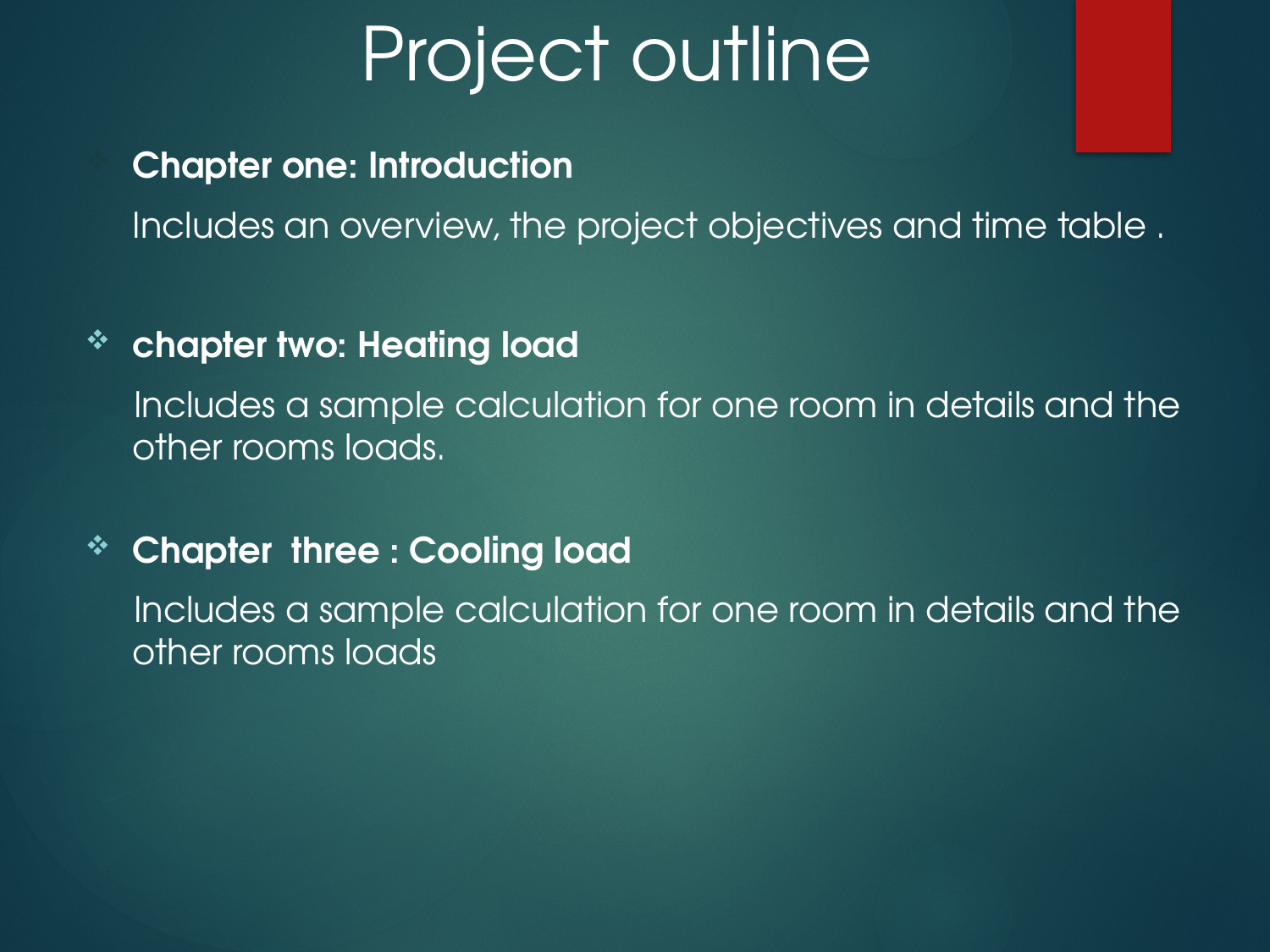

# Project outline
Chapter one: Introduction
 	Includes an overview, the project objectives and time table .

chapter two: Heating load
     Includes a sample calculation for one room in details and the other rooms loads.
Chapter  three : Cooling load
     Includes a sample calculation for one room in details and the other rooms loads